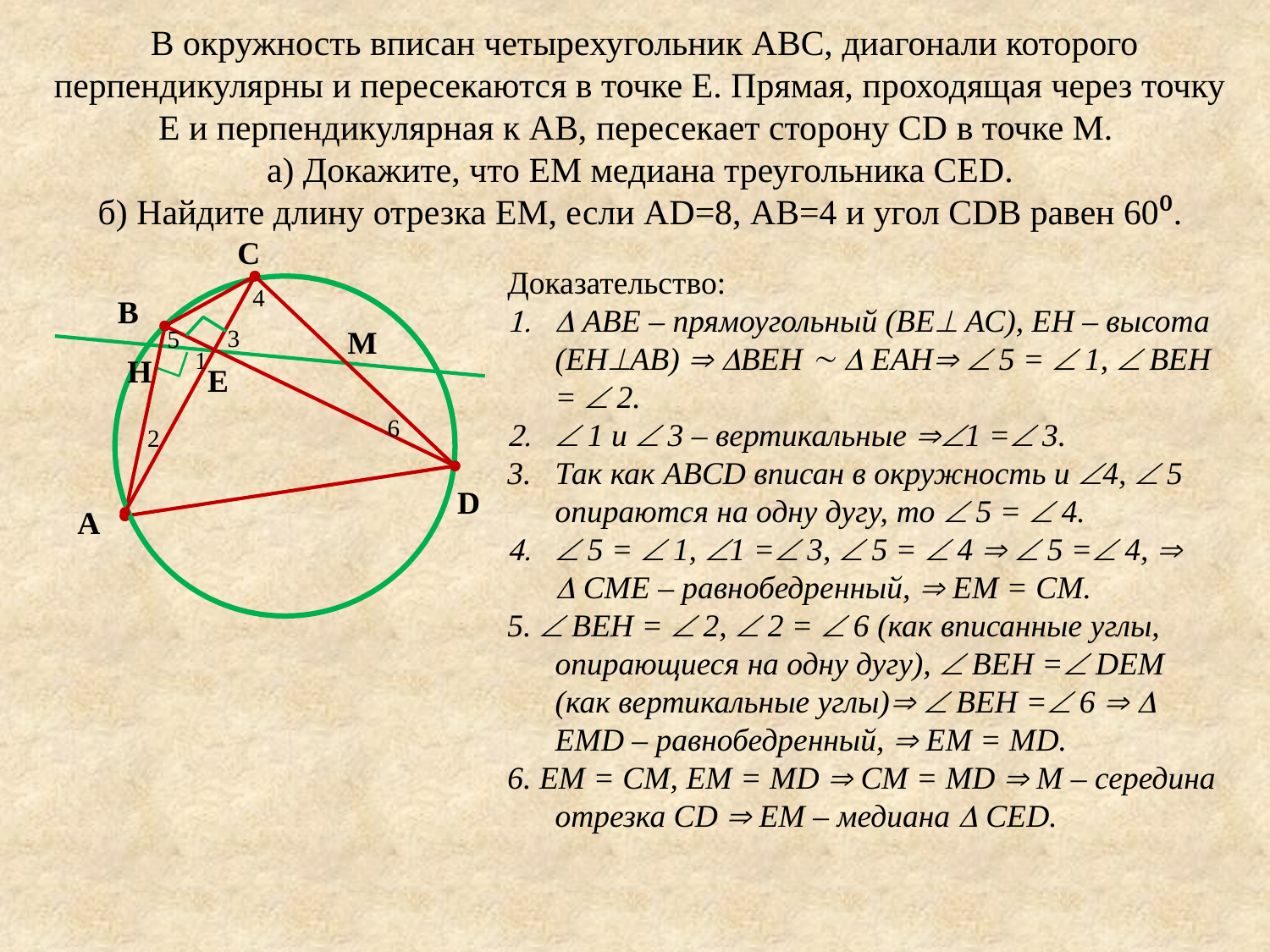

# В окружность вписан четырехугольник АВС, диагонали которого перпендикулярны и пересекаются в точке Е. Прямая, проходящая через точку Е и перпендикулярная к АВ, пересекает сторону СD в точке М. а) Докажите, что ЕМ медиана треугольника СЕD. б) Найдите длину отрезка ЕМ, если АD=8, АВ=4 и угол СDВ равен 60⁰.
C
Доказательство:
Δ АВЕ – прямоугольный (ВЕ⊥ АС), ЕН – высота (ЕН⊥АВ) ⇒ ΔВЕН ∼ Δ ЕАН⇒ ∠ 5 = ∠ 1, ∠ ВЕН = ∠ 2.
∠ 1 и ∠ 3 – вертикальные ⇒∠1 =∠ 3.
Так как ABCD вписан в окружность и ∠4, ∠ 5 опираются на одну дугу, то ∠ 5 = ∠ 4.
∠ 5 = ∠ 1, ∠1 =∠ 3, ∠ 5 = ∠ 4 ⇒ ∠ 5 =∠ 4, ⇒
      Δ СМЕ – равнобедренный, ⇒ ЕМ = СМ.
5. ∠ ВЕН = ∠ 2, ∠ 2 = ∠ 6 (как вписанные углы, опирающиеся на одну дугу), ∠ ВЕН =∠ DЕМ (как вертикальные углы)⇒ ∠ ВЕН =∠ 6 ⇒ Δ ЕМD – равнобедренный, ⇒ ЕМ = МD.
6. ЕМ = СМ, ЕМ = МD ⇒ СМ = МD ⇒ М – середина отрезка СD ⇒ ЕМ – медиана Δ СЕD.

4
B
3
M

5
1
H

E
2
D
A
6